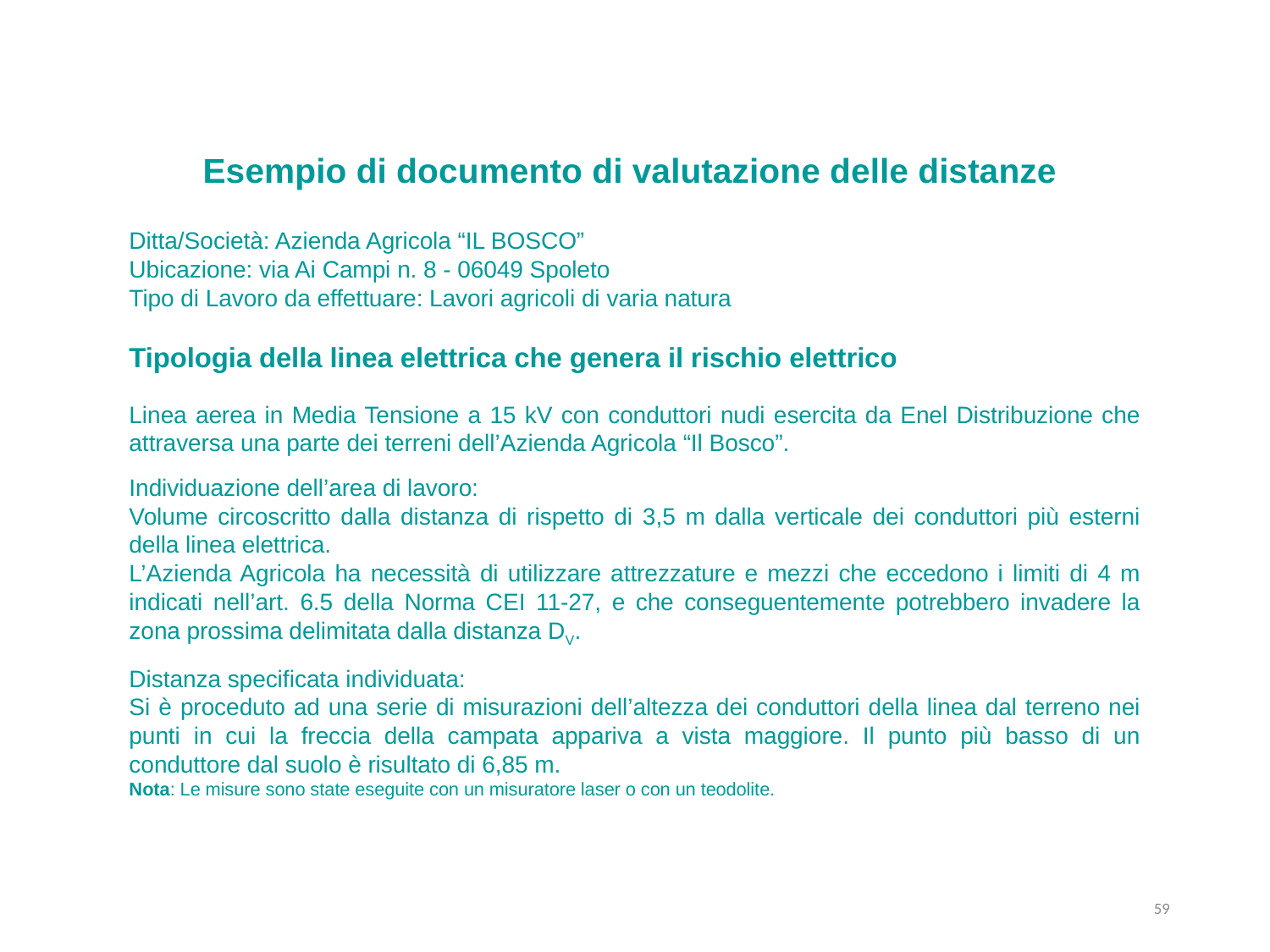

Esempio di documento di valutazione delle distanze
Ditta/Società: Azienda Agricola “IL BOSCO”
Ubicazione: via Ai Campi n. 8 - 06049 Spoleto
Tipo di Lavoro da effettuare: Lavori agricoli di varia natura

Tipologia della linea elettrica che genera il rischio elettrico
Linea aerea in Media Tensione a 15 kV con conduttori nudi esercita da Enel Distribuzione che attraversa una parte dei terreni dell’Azienda Agricola “Il Bosco”.
Individuazione dell’area di lavoro:
Volume circoscritto dalla distanza di rispetto di 3,5 m dalla verticale dei conduttori più esterni della linea elettrica.
L’Azienda Agricola ha necessità di utilizzare attrezzature e mezzi che eccedono i limiti di 4 m indicati nell’art. 6.5 della Norma CEI 11-27, e che conseguentemente potrebbero invadere la zona prossima delimitata dalla distanza DV.
Distanza specificata individuata:
Si è proceduto ad una serie di misurazioni dell’altezza dei conduttori della linea dal terreno nei punti in cui la freccia della campata appariva a vista maggiore. Il punto più basso di un conduttore dal suolo è risultato di 6,85 m.
Nota: Le misure sono state eseguite con un misuratore laser o con un teodolite.

59